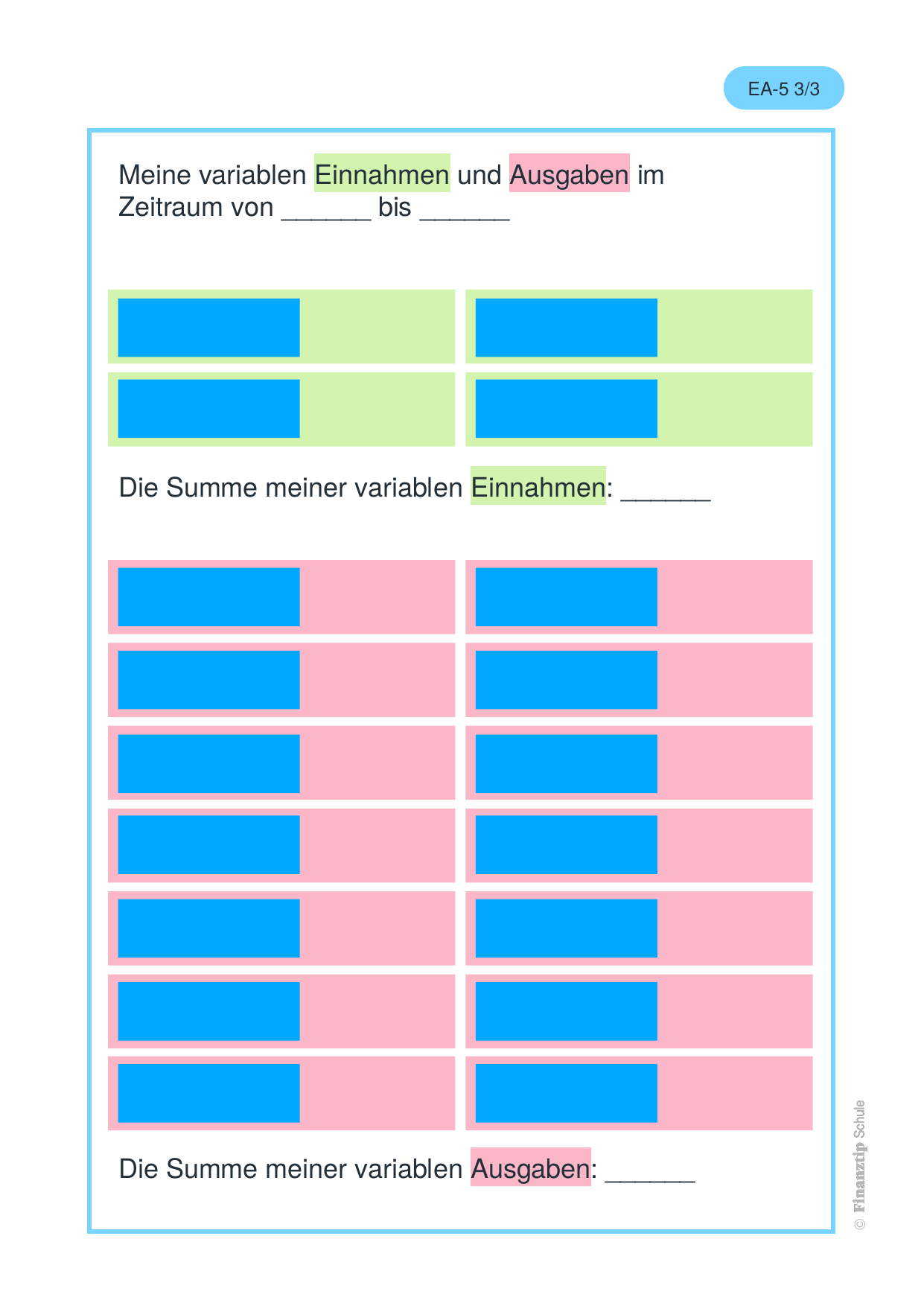

Meine variablen Einnahmen und Ausgaben im Zeitraum von ______ bis ______

Die Summe meiner variablen Einnahmen: ______

Die Summe meiner variablen Ausgaben: ______